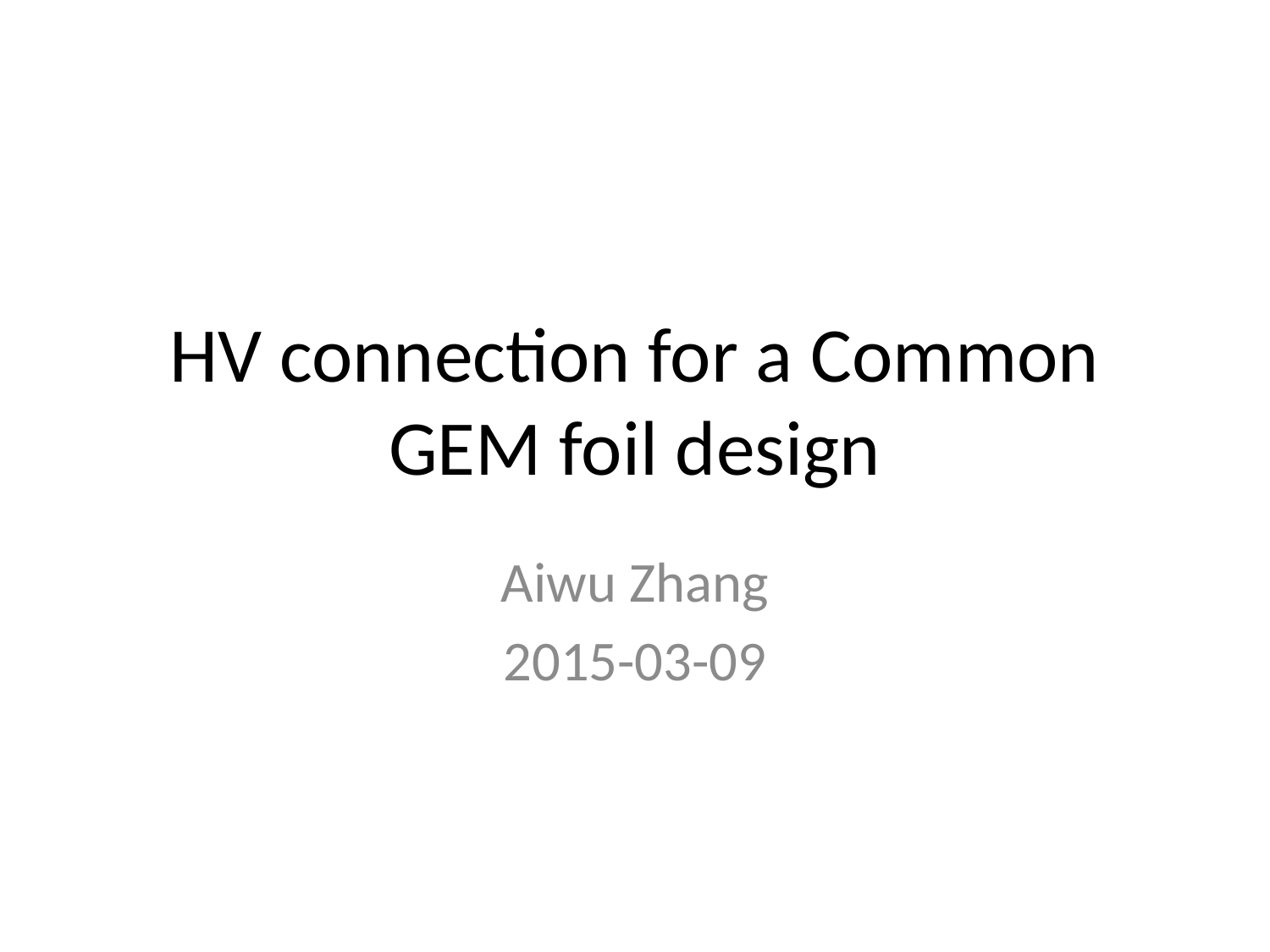

# HV connection for a Common GEM foil design
Aiwu Zhang
2015-03-09